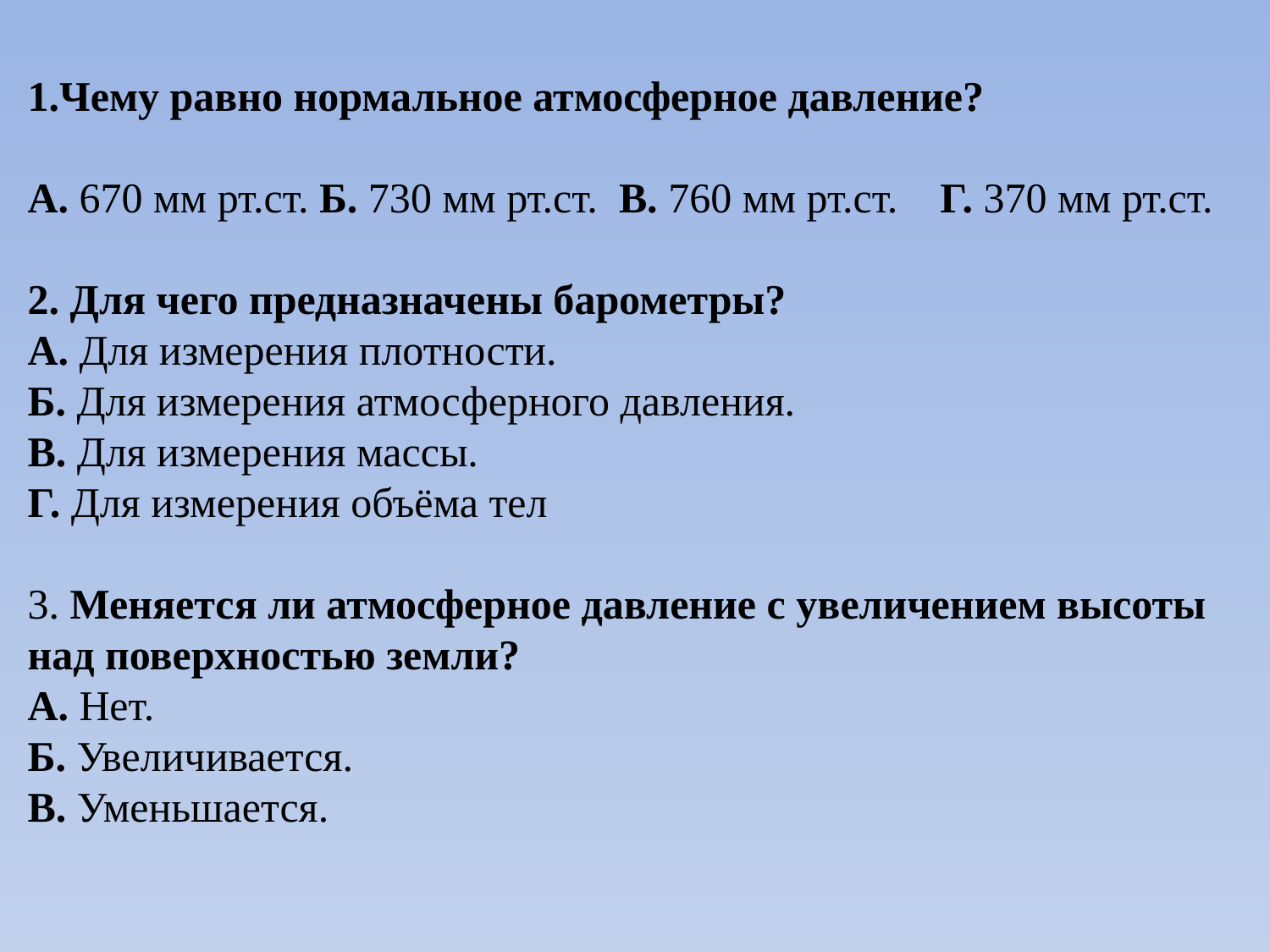

1.Чему равно нормальное атмосферное давление?
А. 670 мм рт.ст. Б. 730 мм рт.ст.  В. 760 мм рт.ст.    Г. 370 мм рт.ст.

2. Для чего предназначены барометры?
А. Для измерения плотности.
Б. Для измерения атмосферного давления.
В. Для измерения массы.
Г. Для измерения объёма тел

3. Меняется ли атмосферное давление с увеличением высоты над поверхностью земли?
А. Нет.
Б. Увеличивается.
В. Уменьшается.